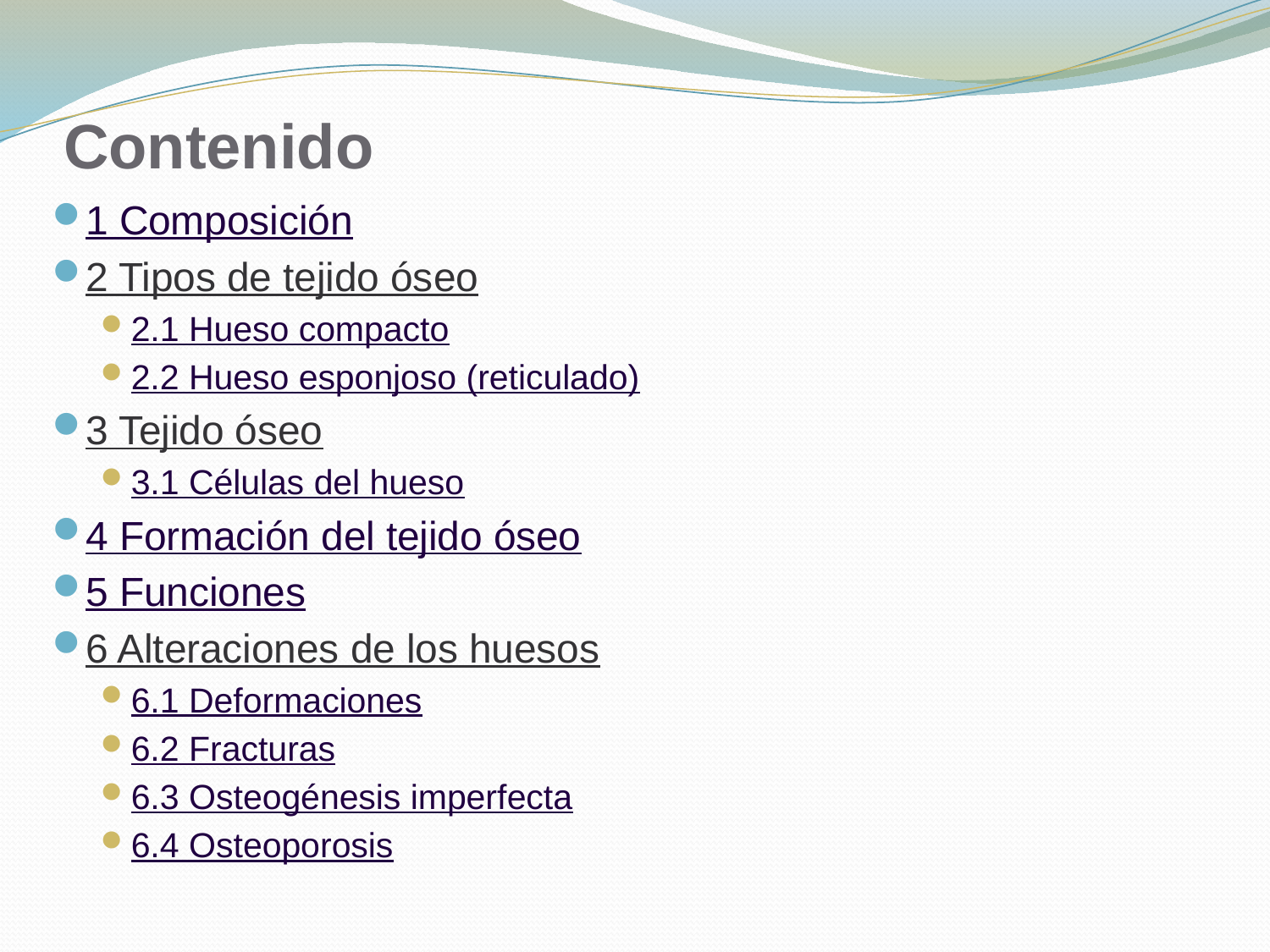

# Contenido
1 Composición
2 Tipos de tejido óseo
2.1 Hueso compacto
2.2 Hueso esponjoso (reticulado)
3 Tejido óseo
3.1 Células del hueso
4 Formación del tejido óseo
5 Funciones
6 Alteraciones de los huesos
6.1 Deformaciones
6.2 Fracturas
6.3 Osteogénesis imperfecta
6.4 Osteoporosis